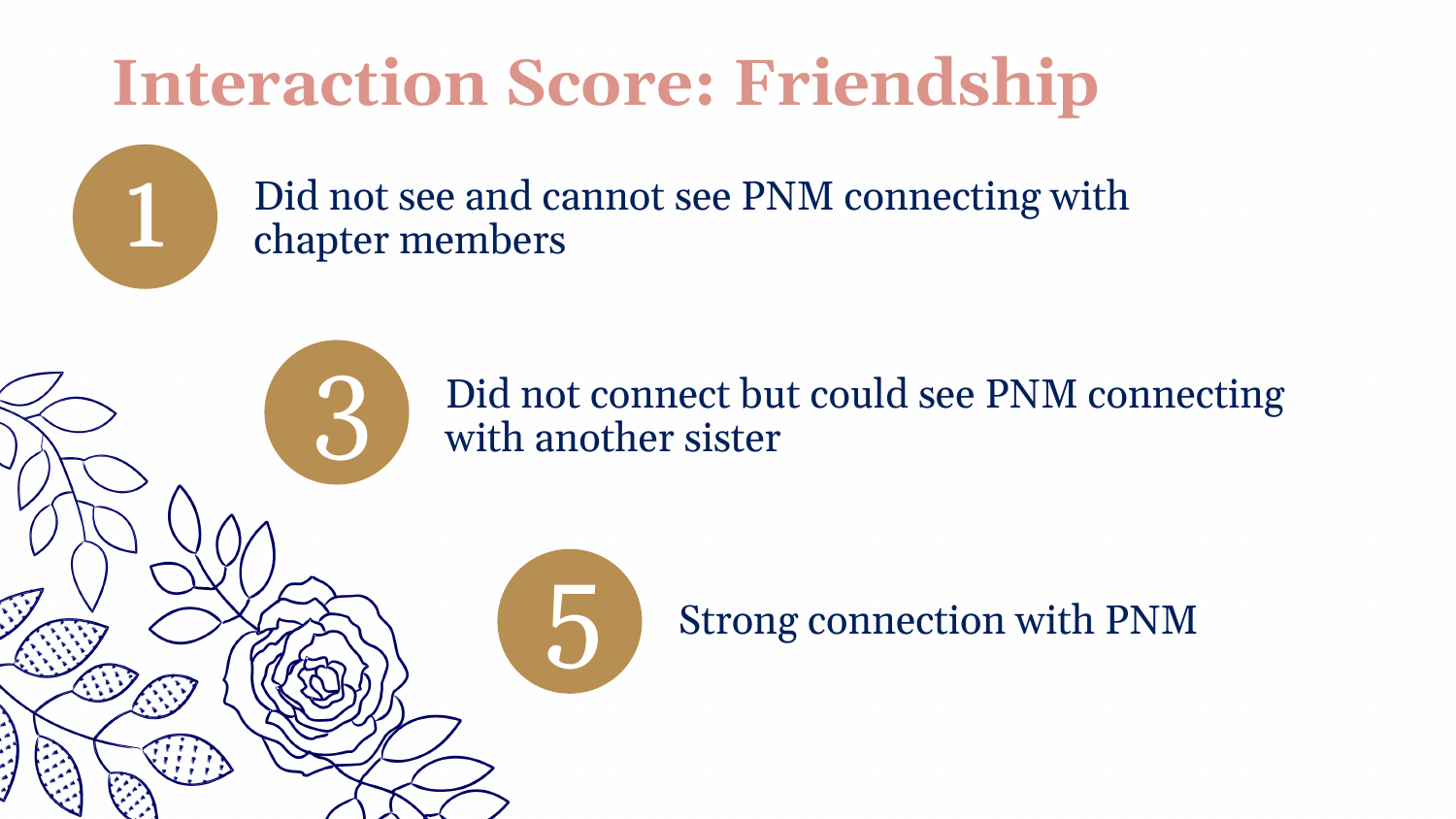

Interaction Score: Friendship
1

Did not see and cannot see PNM connecting with chapter members
3

Did not connect but could see PNM connecting with another sister
5

Strong connection with PNM